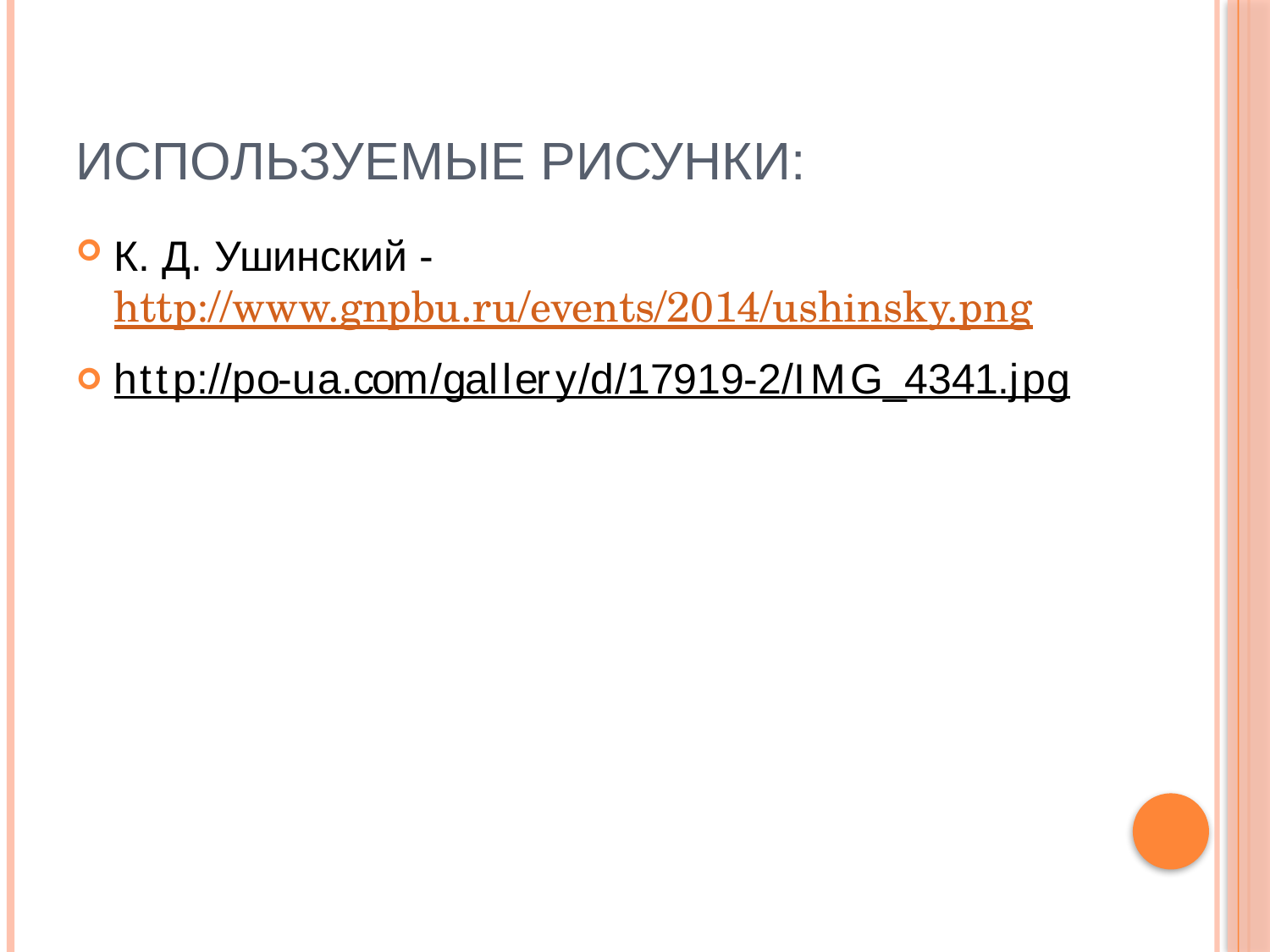

# Используемые рисунки:
К. Д. Ушинский - http://www.gnpbu.ru/events/2014/ushinsky.png
http://po-ua.com/gallery/d/17919-2/IMG_4341.jpg